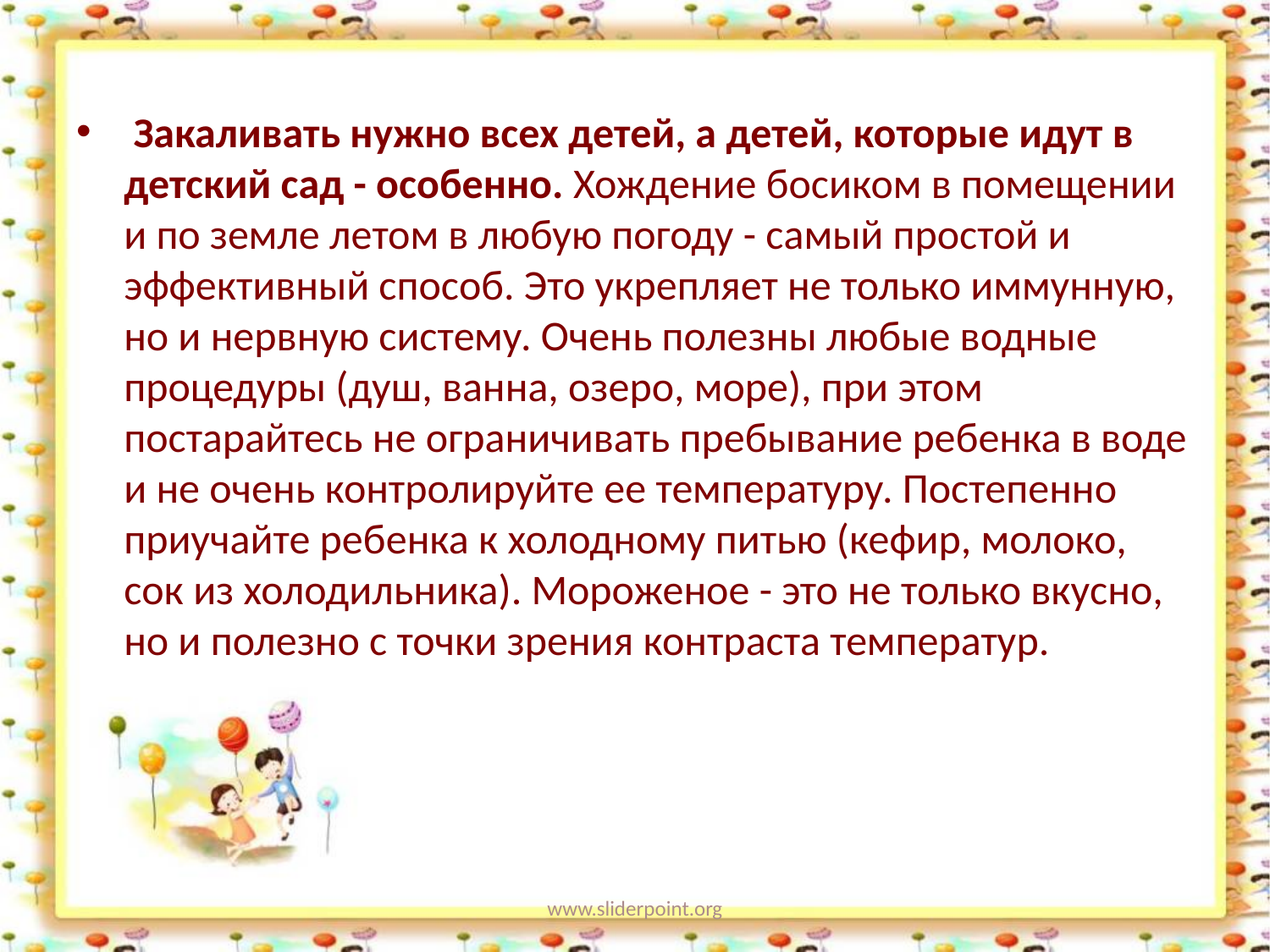

#
 Закаливать нужно всех детей, а детей, которые идут в детский сад - особенно. Хождение босиком в помещении и по земле летом в любую погоду - самый простой и эффективный способ. Это укрепляет не только иммунную, но и нервную систему. Очень полезны любые водные процедуры (душ, ванна, озеро, море), при этом постарайтесь не ограничивать пребывание ребенка в воде и не очень контролируйте ее температуру. Постепенно приучайте ребенка к холодному питью (кефир, молоко, сок из холодильника). Мороженое - это не только вкусно, но и полезно с точки зрения контраста температур.

www.sliderpoint.org